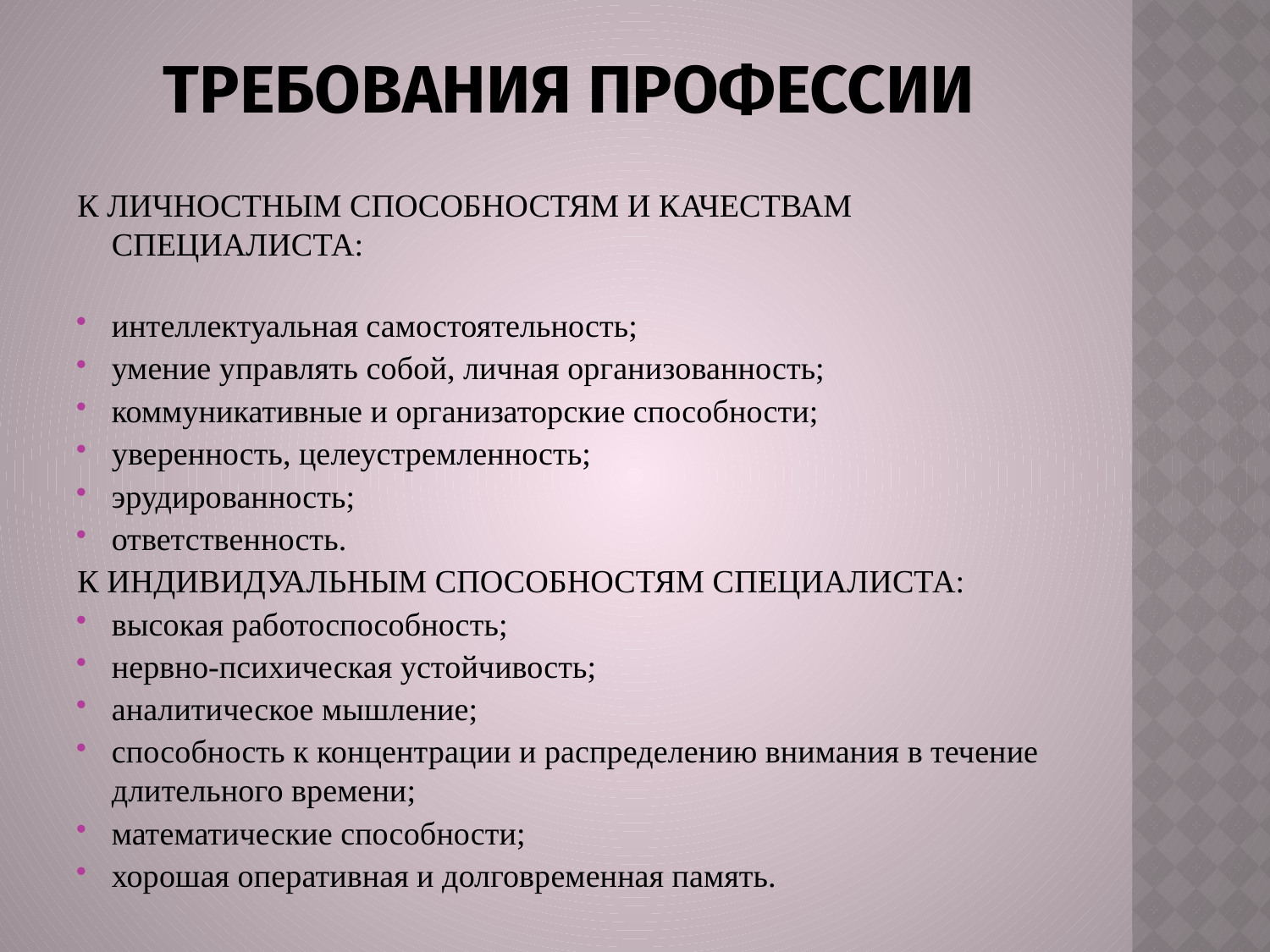

# ТРЕБОВАНИЯ ПРОФЕССИИ

К ЛИЧНОСТНЫМ СПОСОБНОСТЯМ И КАЧЕСТВАМ СПЕЦИАЛИСТА:
интеллектуальная самостоятельность;
умение управлять собой, личная организованность;
коммуникативные и организаторские способности;
уверенность, целеустремленность;
эрудированность;
ответственность.
К ИНДИВИДУАЛЬНЫМ СПОСОБНОСТЯМ СПЕЦИАЛИСТА:
высокая работоспособность;
нервно-психическая устойчивость;
аналитическое мышление;
способность к концентрации и распределению внимания в течение длительного времени;
математические способности;
хорошая оперативная и долговременная память.